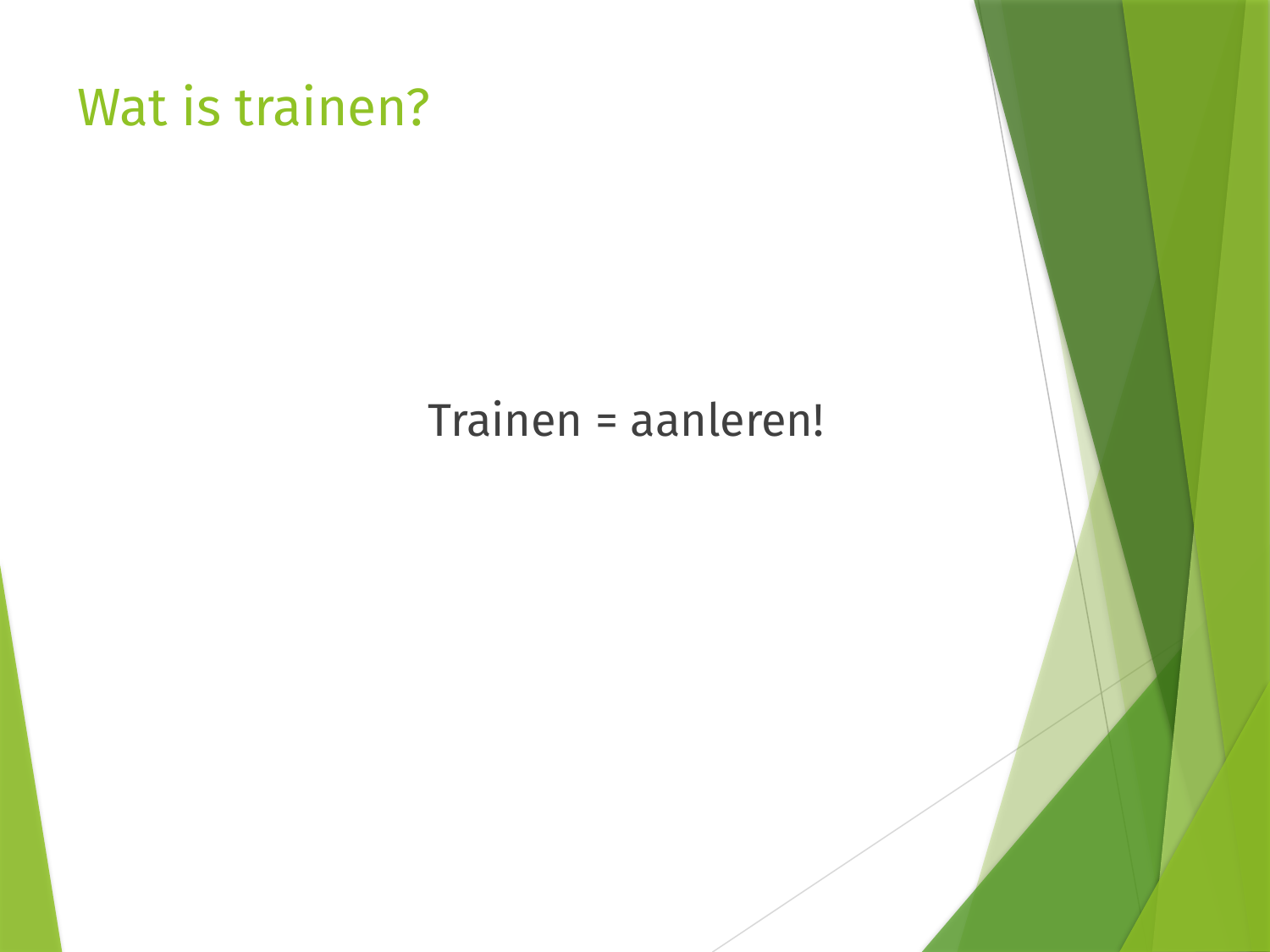

# Wat is trainen?

Trainen = aanleren!